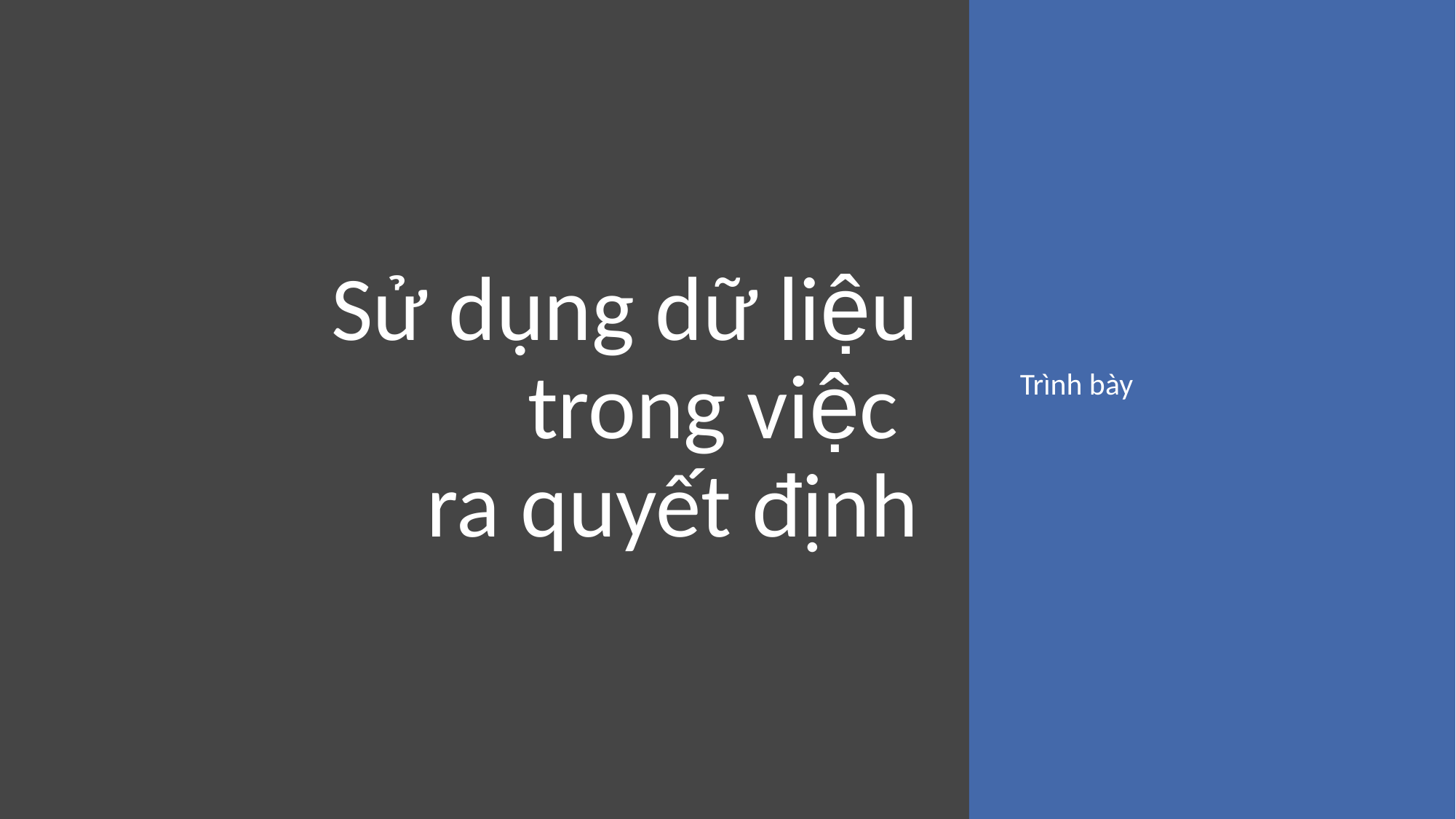

# Sử dụng dữ liệu trong việc ra quyết định
Trình bày

7